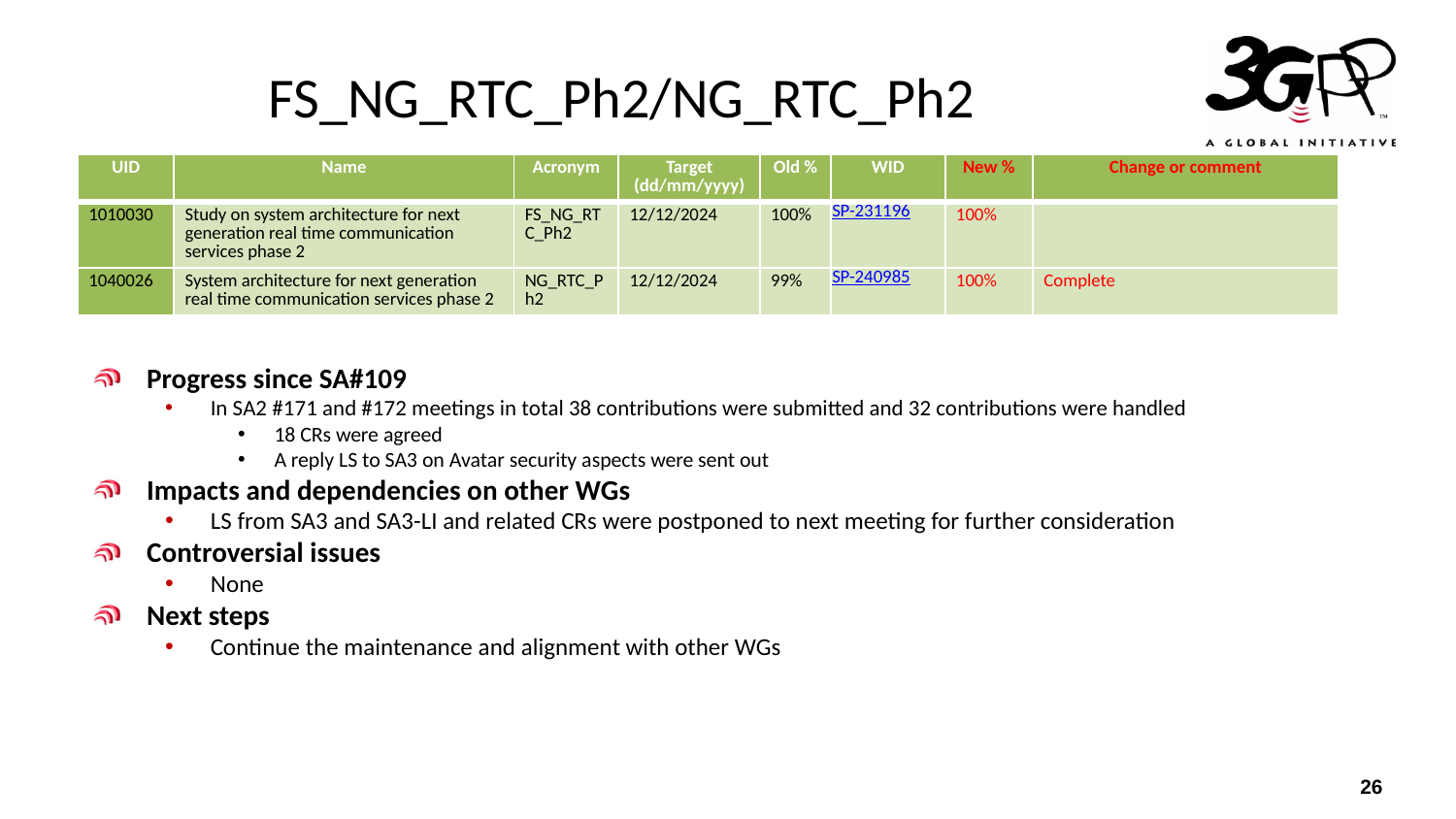

# FS_NG_RTC_Ph2/NG_RTC_Ph2
| UID | Name | Acronym | Target (dd/mm/yyyy) | Old % | WID | New % | Change or comment |
| --- | --- | --- | --- | --- | --- | --- | --- |
| 1010030 | Study on system architecture for next generation real time communication services phase 2 | FS\_NG\_RTC\_Ph2 | 12/12/2024 | 100% | SP-231196 | 100% |  |
| 1040026 | System architecture for next generation real time communication services phase 2 | NG\_RTC\_Ph2 | 12/12/2024 | 99% | SP-240985 | 100% | Complete |
Progress since SA#109
In SA2 #171 and #172 meetings in total 38 contributions were submitted and 32 contributions were handled
18 CRs were agreed
A reply LS to SA3 on Avatar security aspects were sent out
Impacts and dependencies on other WGs
LS from SA3 and SA3-LI and related CRs were postponed to next meeting for further consideration
Controversial issues
None
Next steps
Continue the maintenance and alignment with other WGs